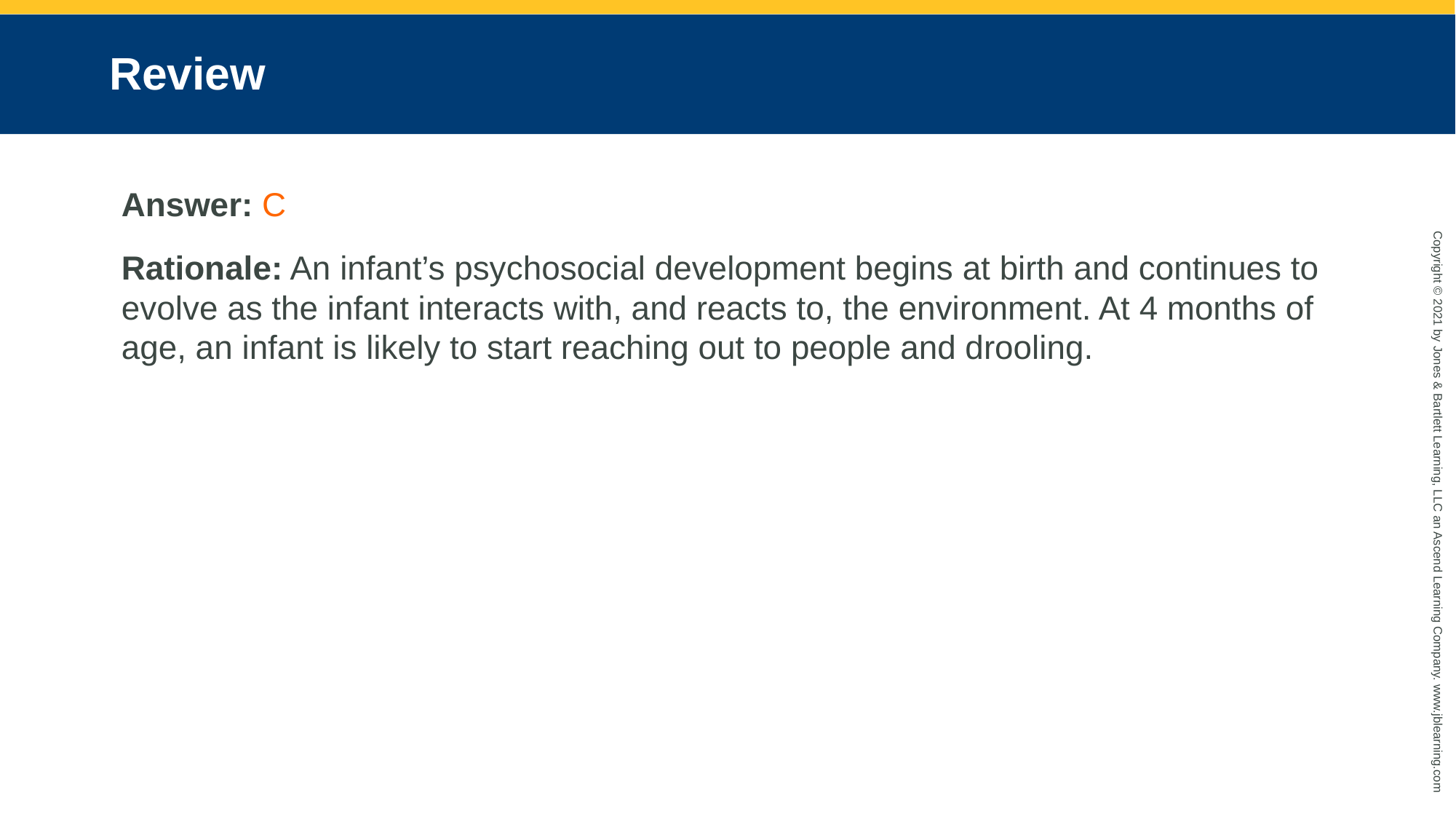

# Review
Answer: C
Rationale: An infant’s psychosocial development begins at birth and continues to evolve as the infant interacts with, and reacts to, the environment. At 4 months of age, an infant is likely to start reaching out to people and drooling.